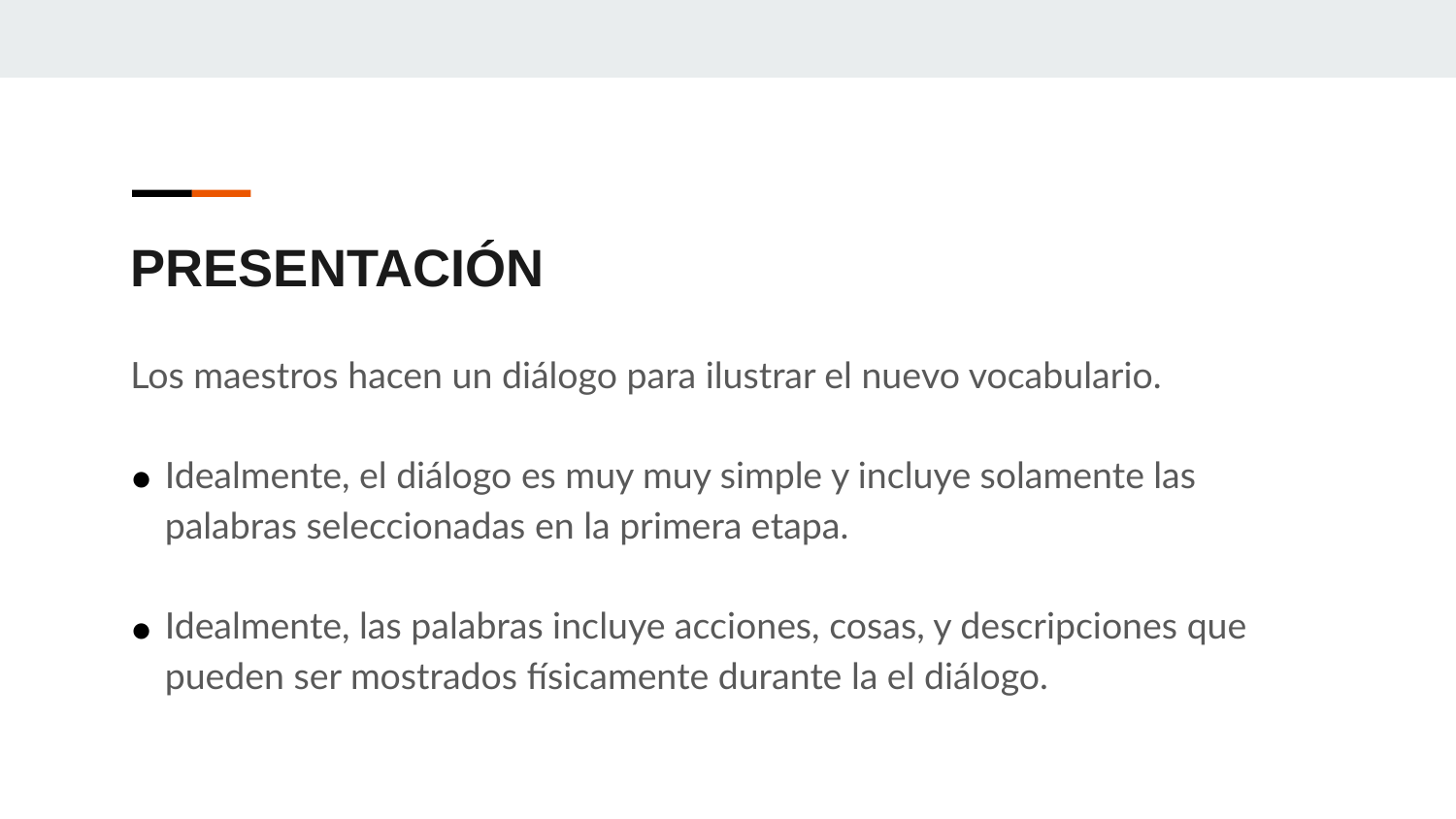

PRESENTACIÓN
Los maestros hacen un diálogo para ilustrar el nuevo vocabulario.

Idealmente, el diálogo es muy muy simple y incluye solamente las palabras seleccionadas en la primera etapa.

Idealmente, las palabras incluye acciones, cosas, y descripciones que pueden ser mostrados físicamente durante la el diálogo.